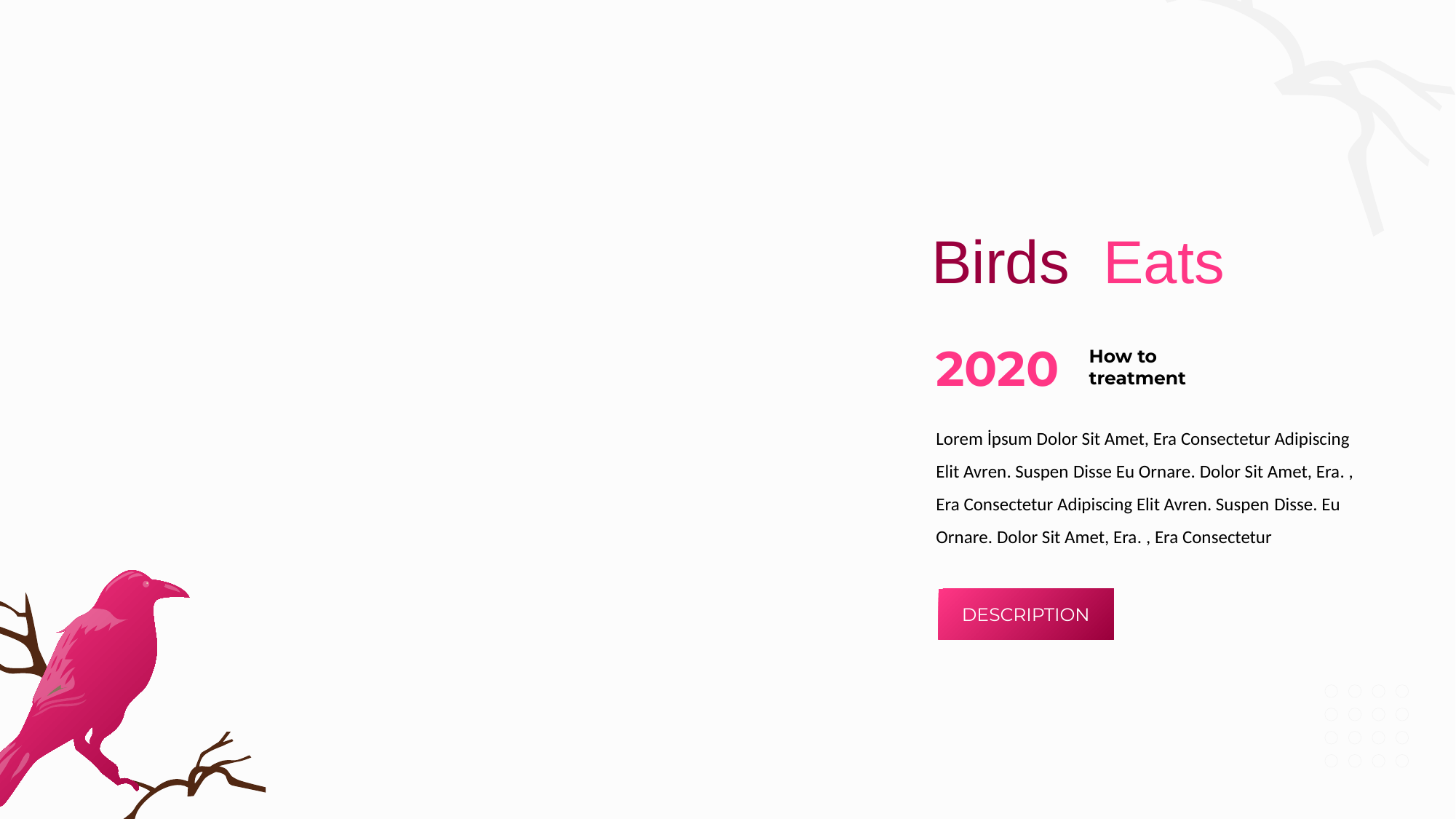

Birds  Eats
2020
How to
treatment
Lorem İpsum Dolor Sit Amet, Era Consectetur Adipiscing Elit Avren. Suspen Disse Eu Ornare. Dolor Sit Amet, Era. , Era Consectetur Adipiscing Elit Avren. Suspen Disse. Eu Ornare. Dolor Sit Amet, Era. , Era Consectetur

DESCRIPTION